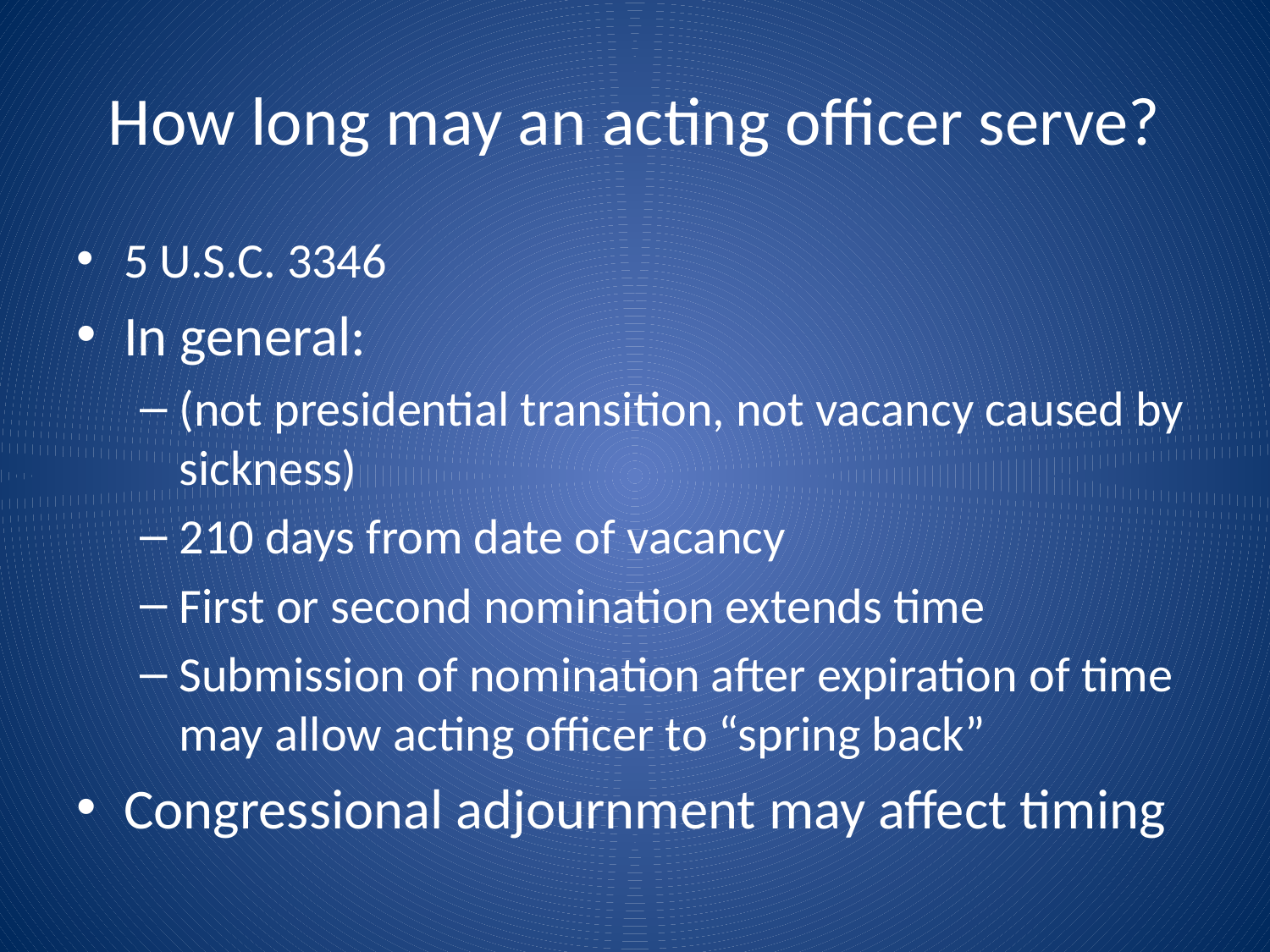

# How long may an acting officer serve?
5 U.S.C. 3346
In general:
(not presidential transition, not vacancy caused by sickness)
210 days from date of vacancy
First or second nomination extends time
Submission of nomination after expiration of time may allow acting officer to “spring back”
Congressional adjournment may affect timing